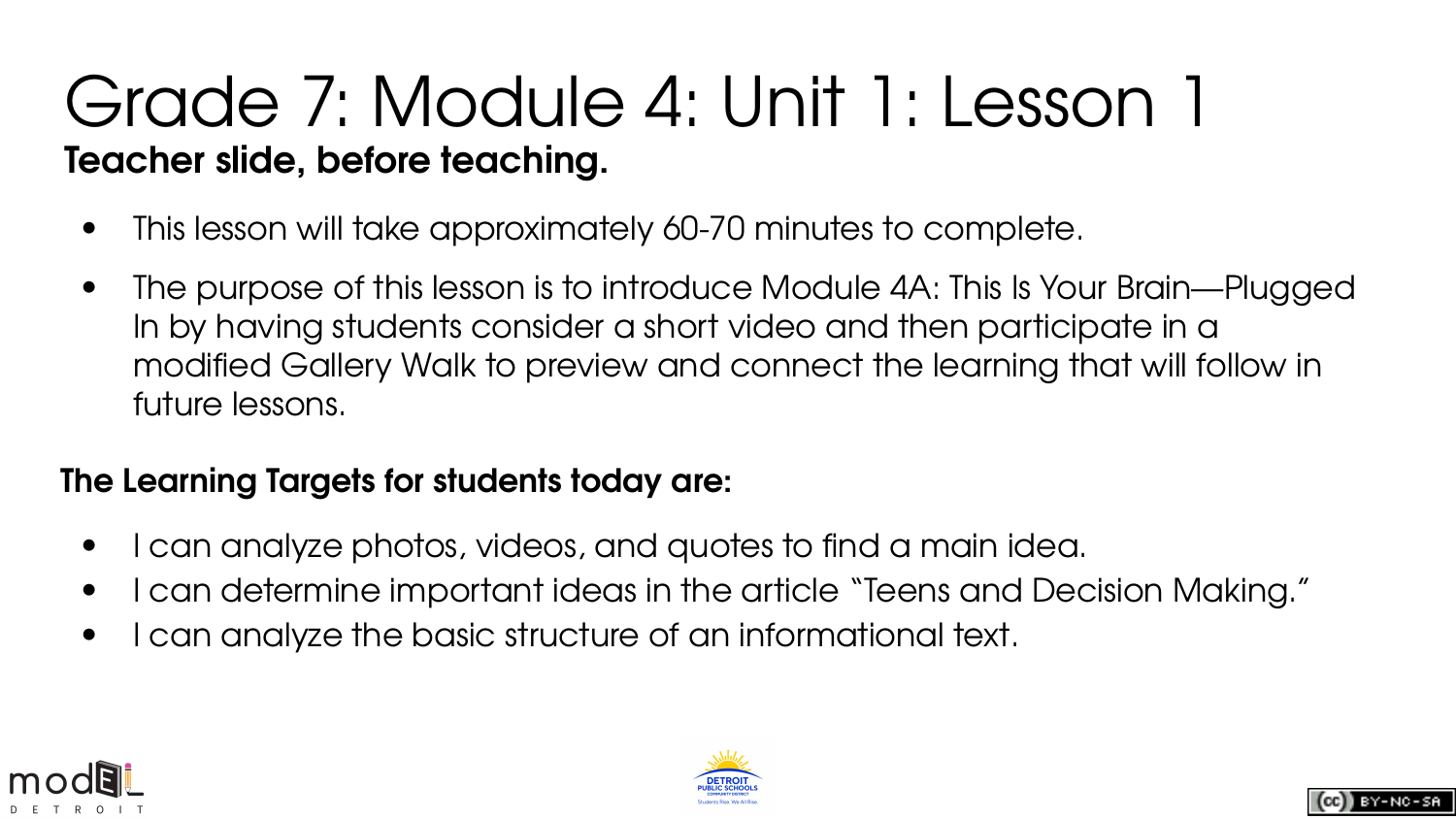

Grade 7: Module 4: Unit 1: Lesson 1
Teacher slide, before teaching.
This lesson will take approximately 60-70 minutes to complete.
The purpose of this lesson is to introduce Module 4A: This Is Your Brain—Plugged In by having students consider a short video and then participate in a modified Gallery Walk to preview and connect the learning that will follow in future lessons.

The Learning Targets for students today are:
I can analyze photos, videos, and quotes to find a main idea.
I can determine important ideas in the article “Teens and Decision Making.”
I can analyze the basic structure of an informational text.